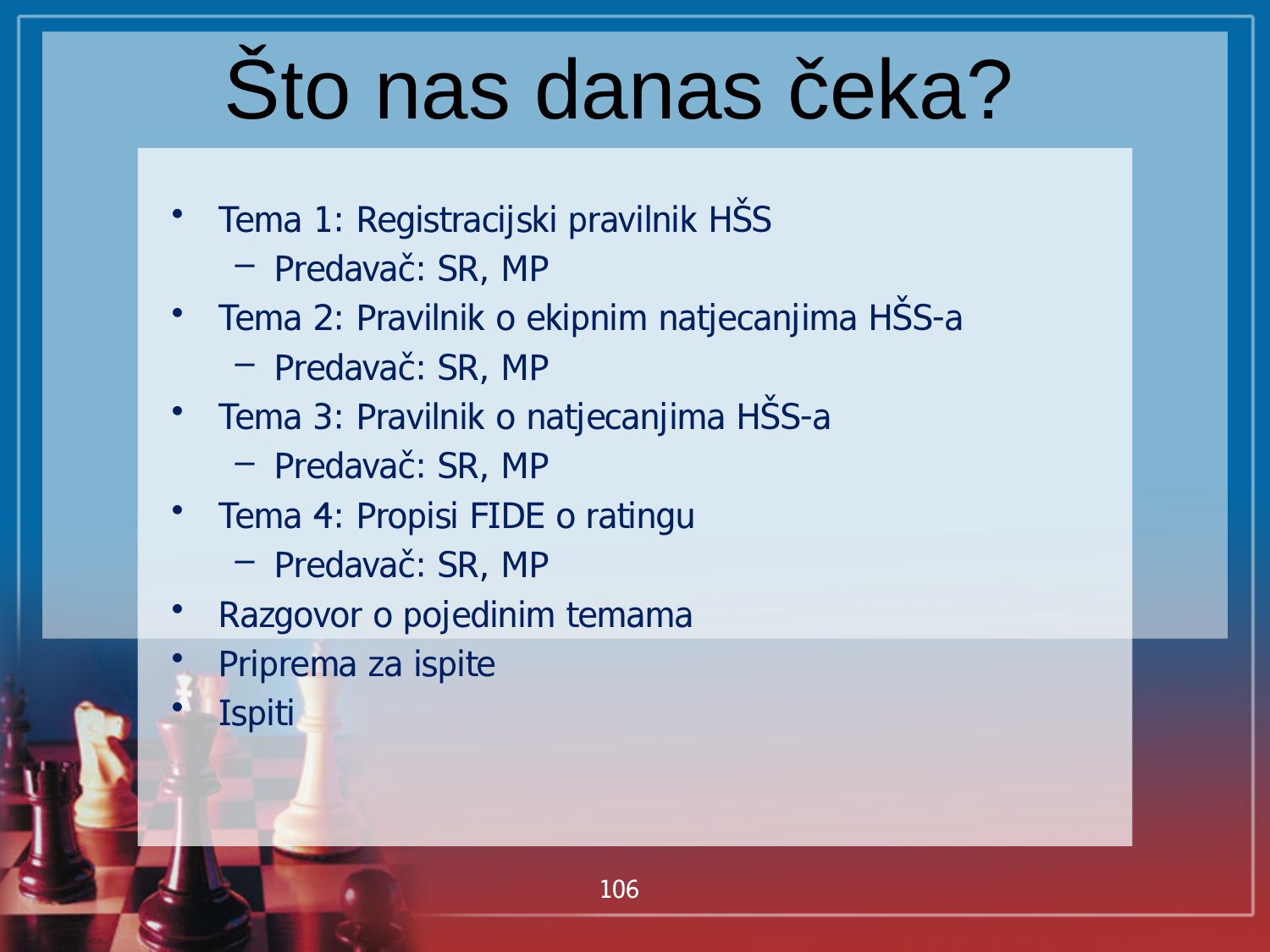

# Što nas danas čeka?
Tema 1: Registracijski pravilnik HŠS
Predavač: SR, MP
Tema 2: Pravilnik o ekipnim natjecanjima HŠS-a
Predavač: SR, MP
Tema 3: Pravilnik o natjecanjima HŠS-a
Predavač: SR, MP
Tema 4: Propisi FIDE o ratingu
Predavač: SR, MP
Razgovor o pojedinim temama
Priprema za ispite
Ispiti
106